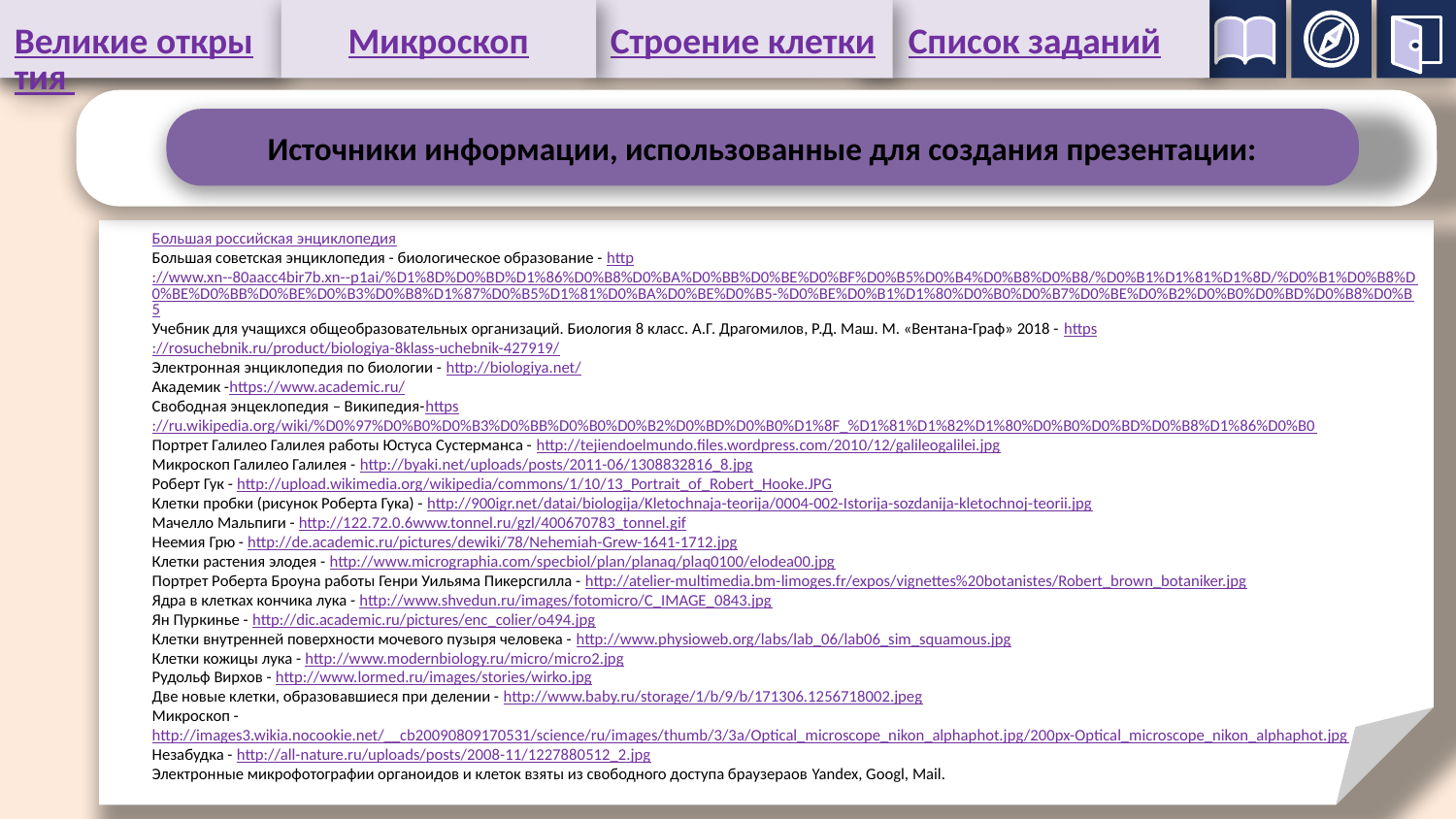

Великие открытия
Микроскоп
Строение клетки
история
Список заданий

Источники информации, использованные для создания презентации:

Большая российская энциклопедия
Большая советская энциклопедия - биологическое образование - http://www.xn--80aacc4bir7b.xn--p1ai/%D1%8D%D0%BD%D1%86%D0%B8%D0%BA%D0%BB%D0%BE%D0%BF%D0%B5%D0%B4%D0%B8%D0%B8/%D0%B1%D1%81%D1%8D/%D0%B1%D0%B8%D0%BE%D0%BB%D0%BE%D0%B3%D0%B8%D1%87%D0%B5%D1%81%D0%BA%D0%BE%D0%B5-%D0%BE%D0%B1%D1%80%D0%B0%D0%B7%D0%BE%D0%B2%D0%B0%D0%BD%D0%B8%D0%B5
Учебник для учащихся общеобразовательных организаций. Биология 8 класс. А.Г. Драгомилов, Р.Д. Маш. М. «Вентана-Граф» 2018 - https://rosuchebnik.ru/product/biologiya-8klass-uchebnik-427919/
Электронная энциклопедия по биологии - http://biologiya.net/
Академик -https://www.academic.ru/
Свободная энцеклопедия – Википедия-https://ru.wikipedia.org/wiki/%D0%97%D0%B0%D0%B3%D0%BB%D0%B0%D0%B2%D0%BD%D0%B0%D1%8F_%D1%81%D1%82%D1%80%D0%B0%D0%BD%D0%B8%D1%86%D0%B0
Портрет Галилео Галилея работы Юстуса Сустерманса - http://tejiendoelmundo.files.wordpress.com/2010/12/galileogalilei.jpg
Микроскоп Галилео Галилея - http://byaki.net/uploads/posts/2011-06/1308832816_8.jpg
Роберт Гук - http://upload.wikimedia.org/wikipedia/commons/1/10/13_Portrait_of_Robert_Hooke.JPG
Клетки пробки (рисунок Роберта Гука) - http://900igr.net/datai/biologija/Kletochnaja-teorija/0004-002-Istorija-sozdanija-kletochnoj-teorii.jpg
Мачелло Мальпиги - http://122.72.0.6www.tonnel.ru/gzl/400670783_tonnel.gif
Неемия Грю - http://de.academic.ru/pictures/dewiki/78/Nehemiah-Grew-1641-1712.jpg
Клетки растения элодея - http://www.micrographia.com/specbiol/plan/planaq/plaq0100/elodea00.jpg
Портрет Роберта Броуна работы Генри Уильяма Пикерсгилла - http://atelier-multimedia.bm-limoges.fr/expos/vignettes%20botanistes/Robert_brown_botaniker.jpg
Ядра в клетках кончика лука - http://www.shvedun.ru/images/fotomicro/C_IMAGE_0843.jpg
Ян Пуркинье - http://dic.academic.ru/pictures/enc_colier/o494.jpg
Клетки внутренней поверхности мочевого пузыря человека - http://www.physioweb.org/labs/lab_06/lab06_sim_squamous.jpg
Клетки кожицы лука - http://www.modernbiology.ru/micro/micro2.jpg
Рудольф Вирхов - http://www.lormed.ru/images/stories/wirko.jpg
Две новые клетки, образовавшиеся при делении - http://www.baby.ru/storage/1/b/9/b/171306.1256718002.jpeg
Микроскоп - http://images3.wikia.nocookie.net/__cb20090809170531/science/ru/images/thumb/3/3a/Optical_microscope_nikon_alphaphot.jpg/200px-Optical_microscope_nikon_alphaphot.jpg
Незабудка - http://all-nature.ru/uploads/posts/2008-11/1227880512_2.jpg
Электронные микрофотографии органоидов и клеток взяты из свободного доступа браузераов Yandex, Googl, Mail.